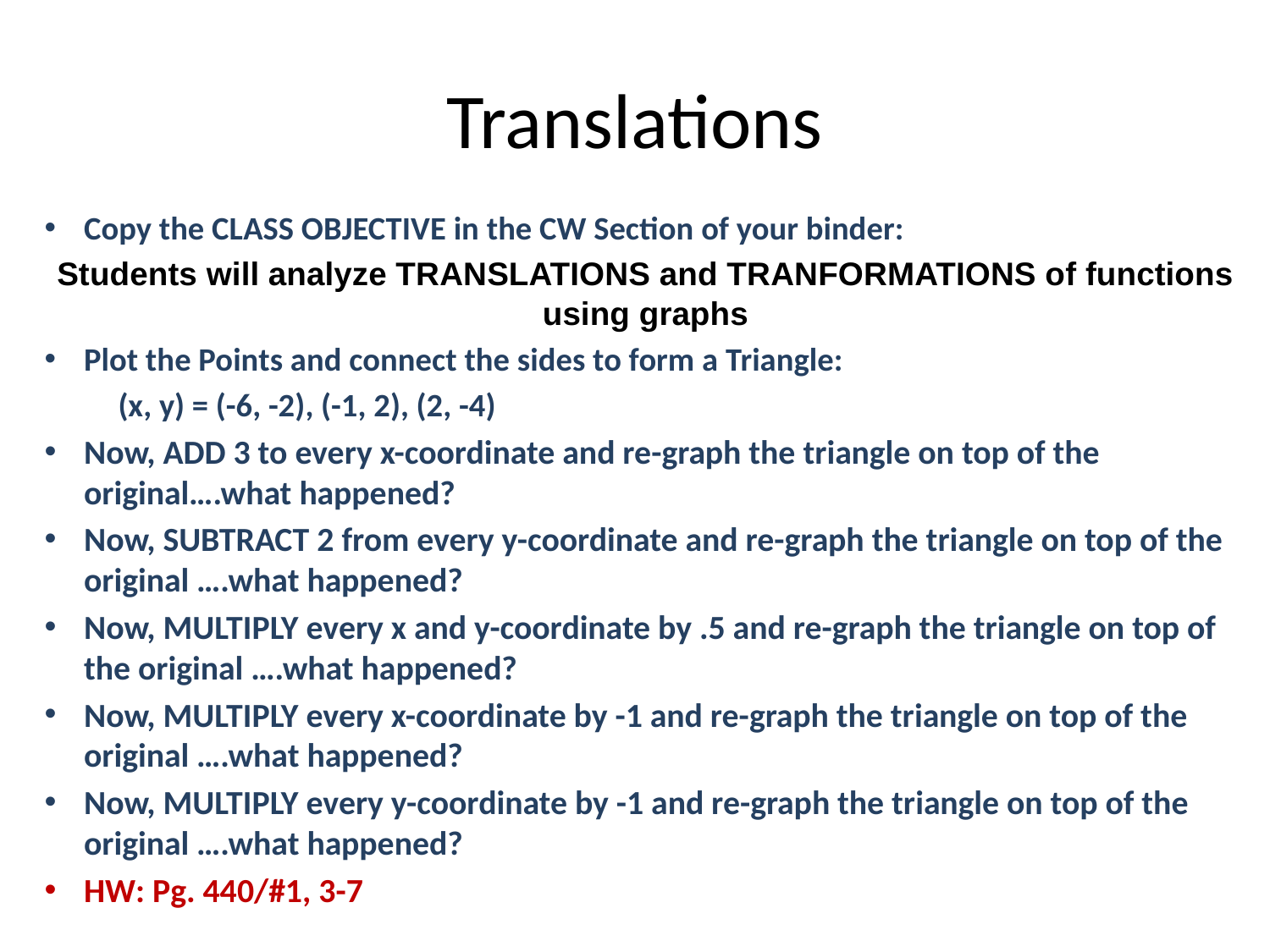

# Translations
Copy the CLASS OBJECTIVE in the CW Section of your binder:
Students will analyze TRANSLATIONS and TRANFORMATIONS of functions using graphs
Plot the Points and connect the sides to form a Triangle:
	(x, y) = (-6, -2), (-1, 2), (2, -4)
Now, ADD 3 to every x-coordinate and re-graph the triangle on top of the original….what happened?
Now, SUBTRACT 2 from every y-coordinate and re-graph the triangle on top of the original ….what happened?
Now, MULTIPLY every x and y-coordinate by .5 and re-graph the triangle on top of the original ….what happened?
Now, MULTIPLY every x-coordinate by -1 and re-graph the triangle on top of the original ….what happened?
Now, MULTIPLY every y-coordinate by -1 and re-graph the triangle on top of the original ….what happened?
HW: Pg. 440/#1, 3-7